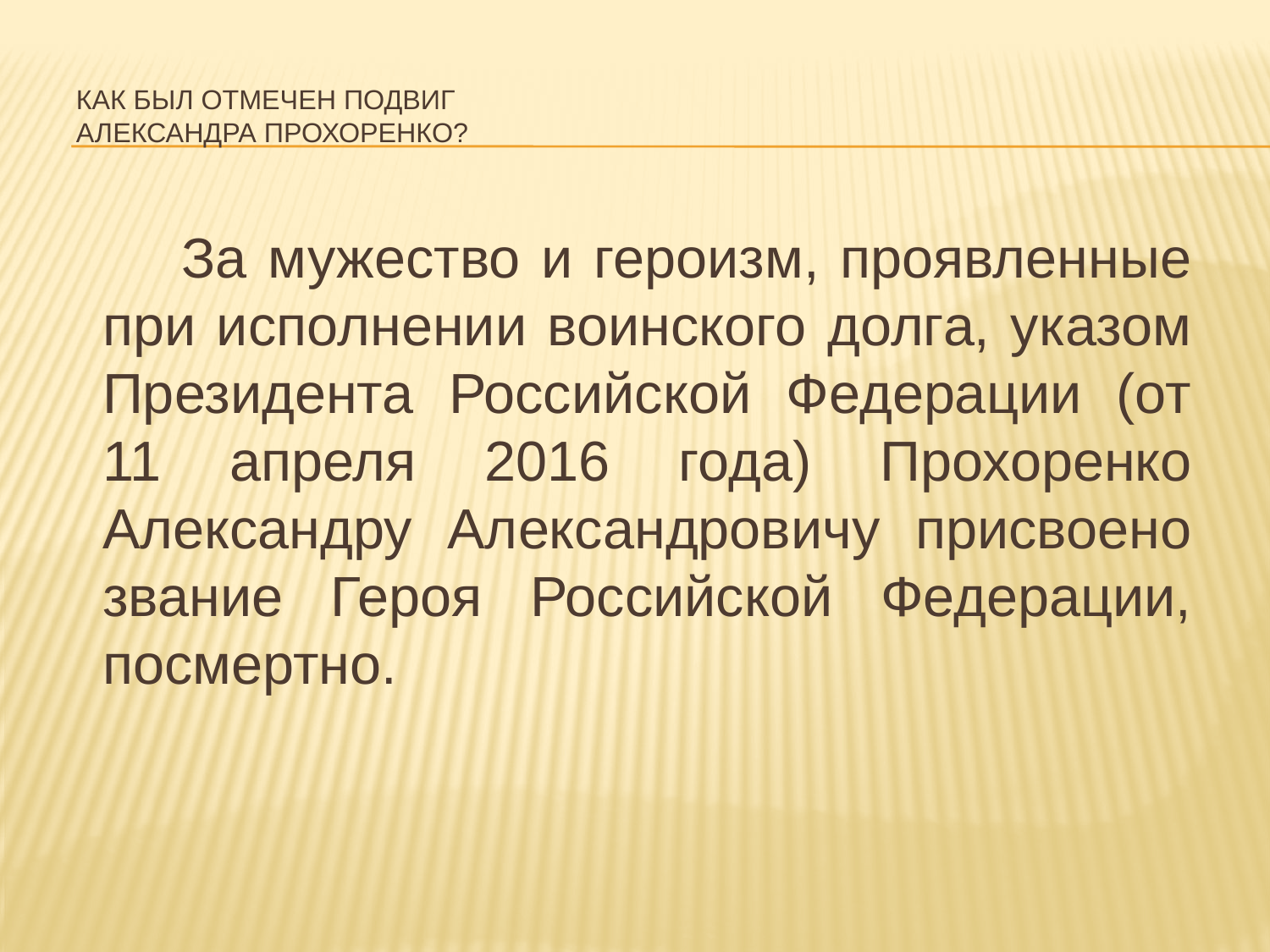

# Как был отмечен подвиг Александра Прохоренко?
      За мужество и героизм, проявленные при исполнении воинского долга, указом Президента Российской Федерации (от 11 апреля 2016 года) Прохоренко Александру Александровичу присвоено звание Героя Российской Федерации, посмертно.